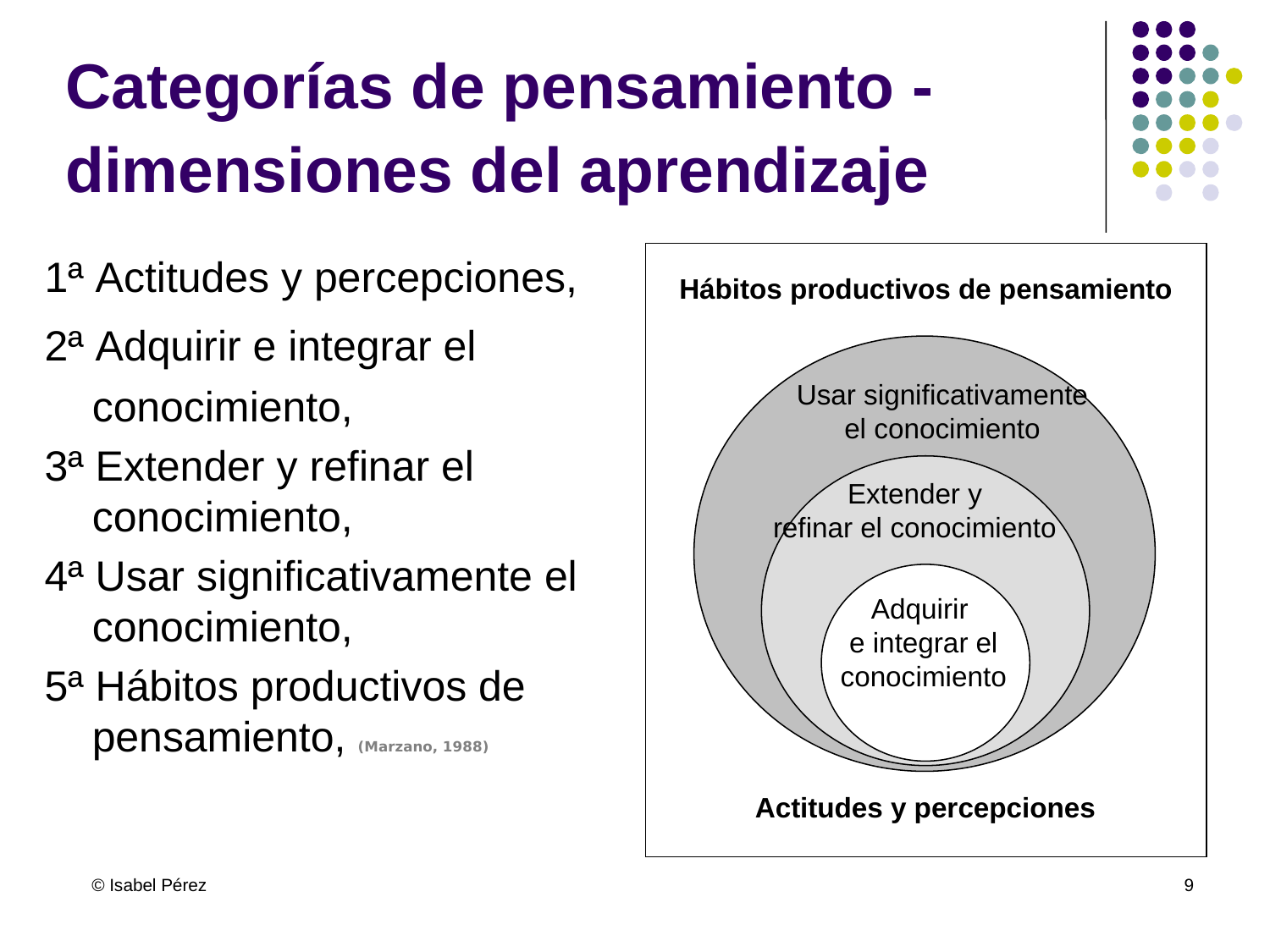

# Categorías de pensamiento - dimensiones del aprendizaje
1ª Actitudes y percepciones,
2ª Adquirir e integrar el conocimiento,
3ª Extender y refinar el conocimiento,
4ª Usar significativamente el conocimiento,
5ª Hábitos productivos de pensamiento, (Marzano, 1988)

Hábitos productivos de pensamiento

Usar significativamente
el conocimiento

Extender y
refinar el conocimiento

Adquirir
e integrar el conocimiento
Actitudes y percepciones
 © Isabel Pérez
9